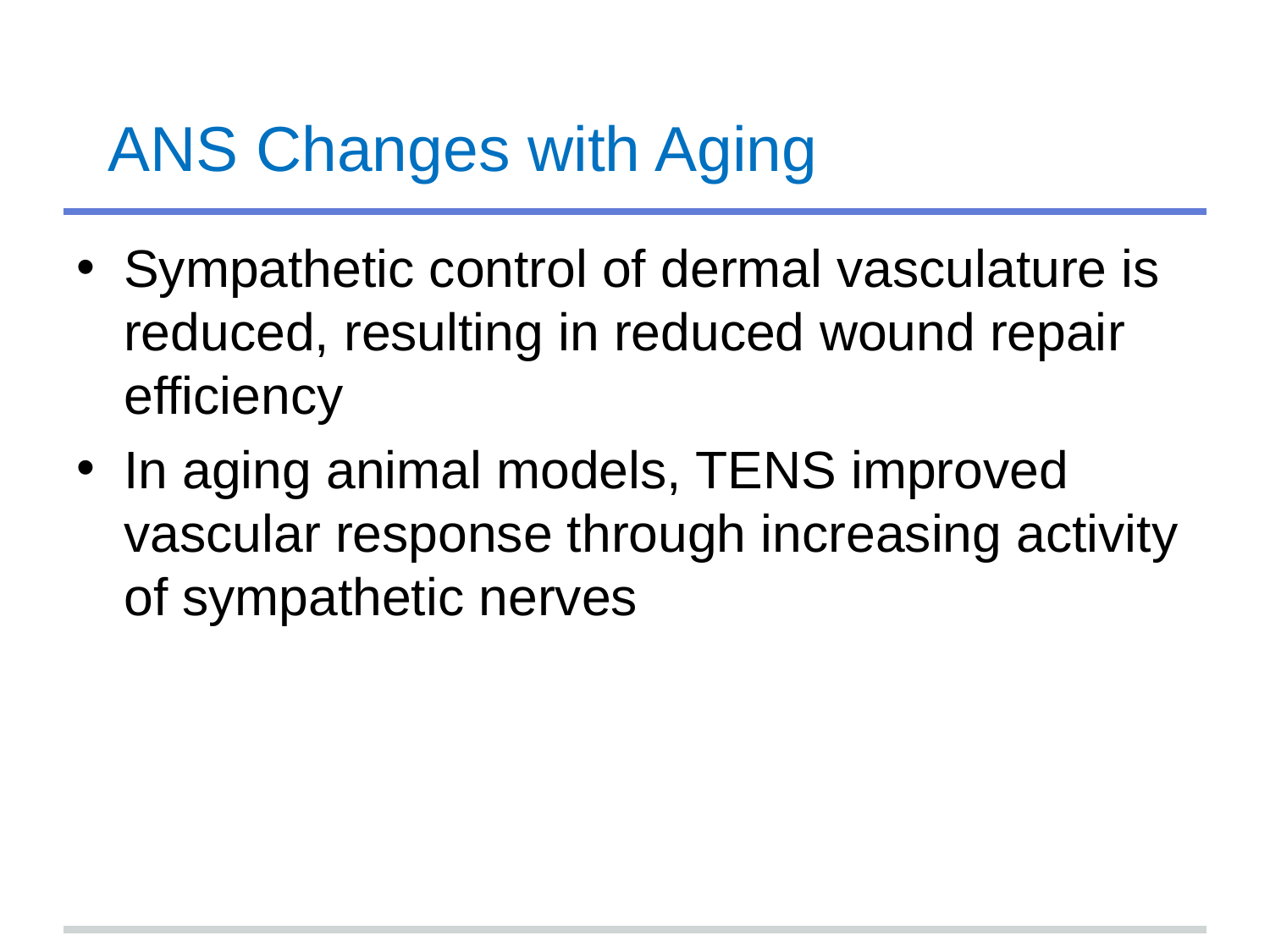

# ANS Changes with Aging
Sympathetic control of dermal vasculature is reduced, resulting in reduced wound repair efficiency
In aging animal models, TENS improved vascular response through increasing activity of sympathetic nerves